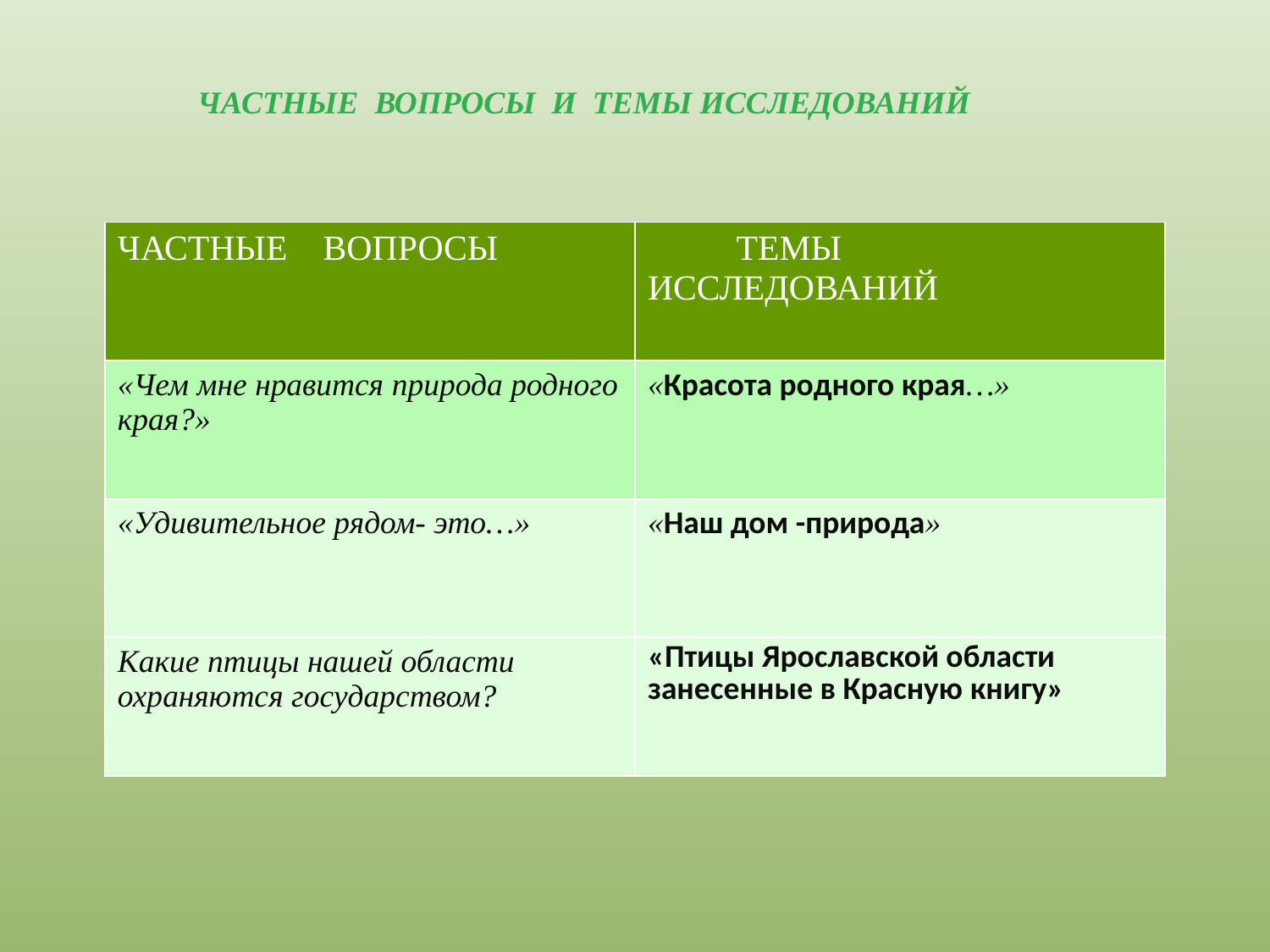

Частные  вопросы  и  темы ИССЛЕДОВАНИЙ
| ЧАСТНЫЕ ВОПРОСЫ | ТЕМЫ ИССЛЕДОВАНИЙ |
| --- | --- |
| «Чем мне нравится природа родного края?» | «Красота родного края…» |
| «Удивительное рядом- это…» | «Наш дом -природа» |
| Какие птицы нашей области охраняются государством? | «Птицы Ярославской области занесенные в Красную книгу» |